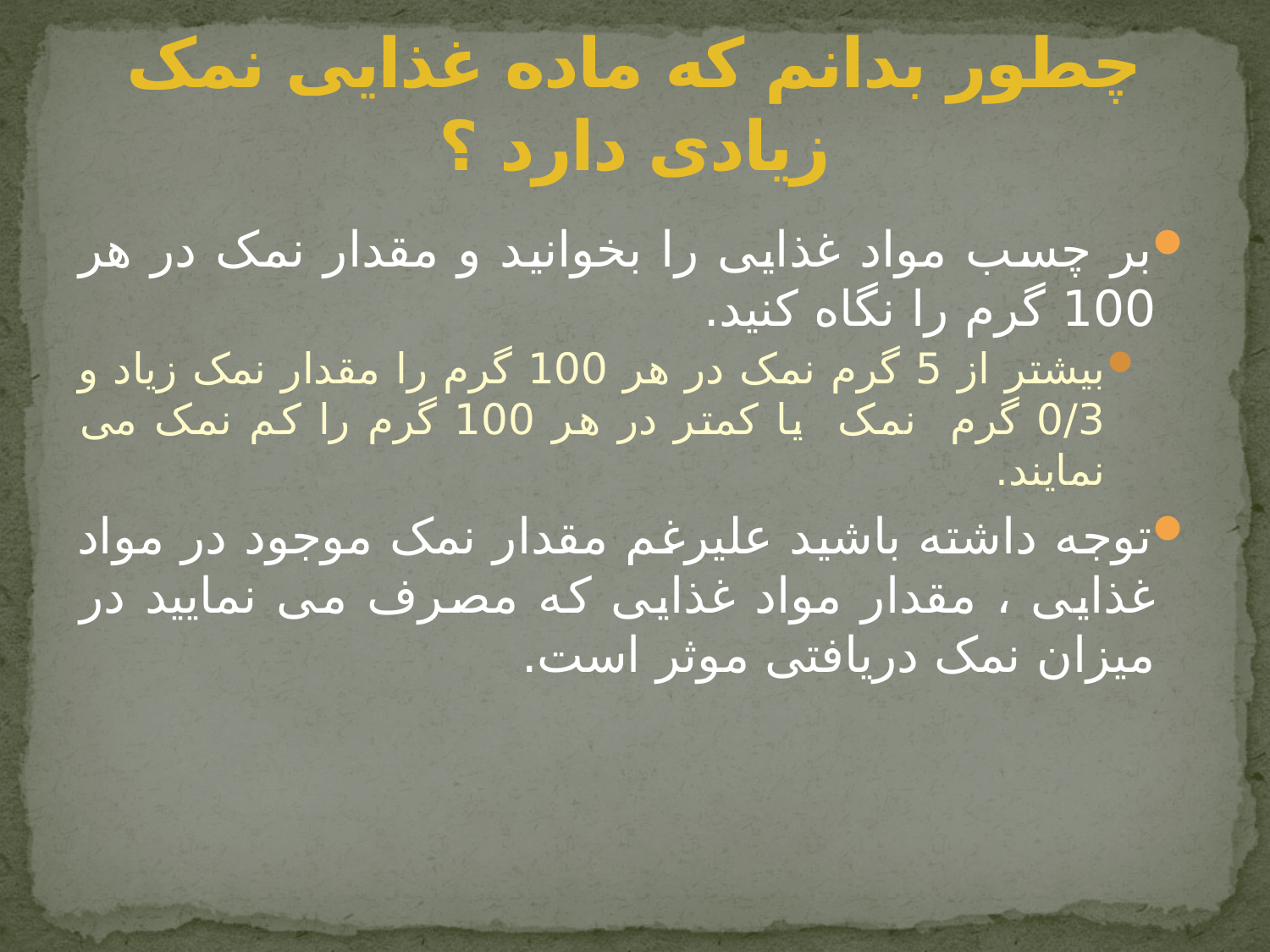

# چطور بدانم که ماده غذایی نمک زیادی دارد ؟
بر چسب مواد غذایی را بخوانید و مقدار نمک در هر 100 گرم را نگاه کنید.
بیشتر از 5 گرم نمک در هر 100 گرم را مقدار نمک زیاد و 0/3 گرم  نمک  یا کمتر در هر 100 گرم را کم نمک می نمایند.
توجه داشته باشید علیرغم مقدار نمک موجود در مواد غذایی ، مقدار مواد غذایی که مصرف می نمایید در میزان نمک دریافتی موثر است.